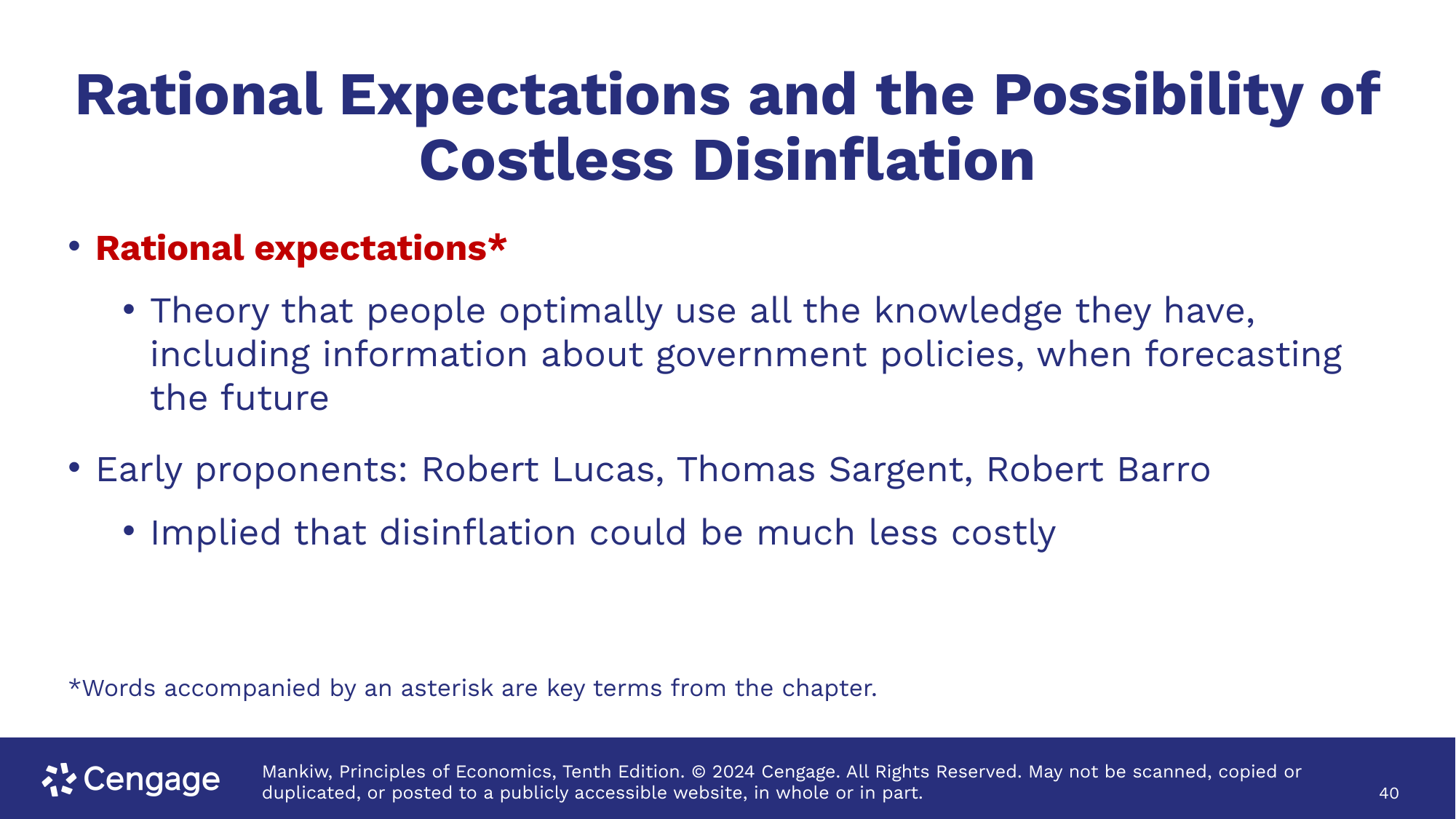

# Rational Expectations and the Possibility of Costless Disinflation
Rational expectations*
Theory that people optimally use all the knowledge they have, including information about government policies, when forecasting the future
Early proponents: Robert Lucas, Thomas Sargent, Robert Barro
Implied that disinflation could be much less costly

*Words accompanied by an asterisk are key terms from the chapter.